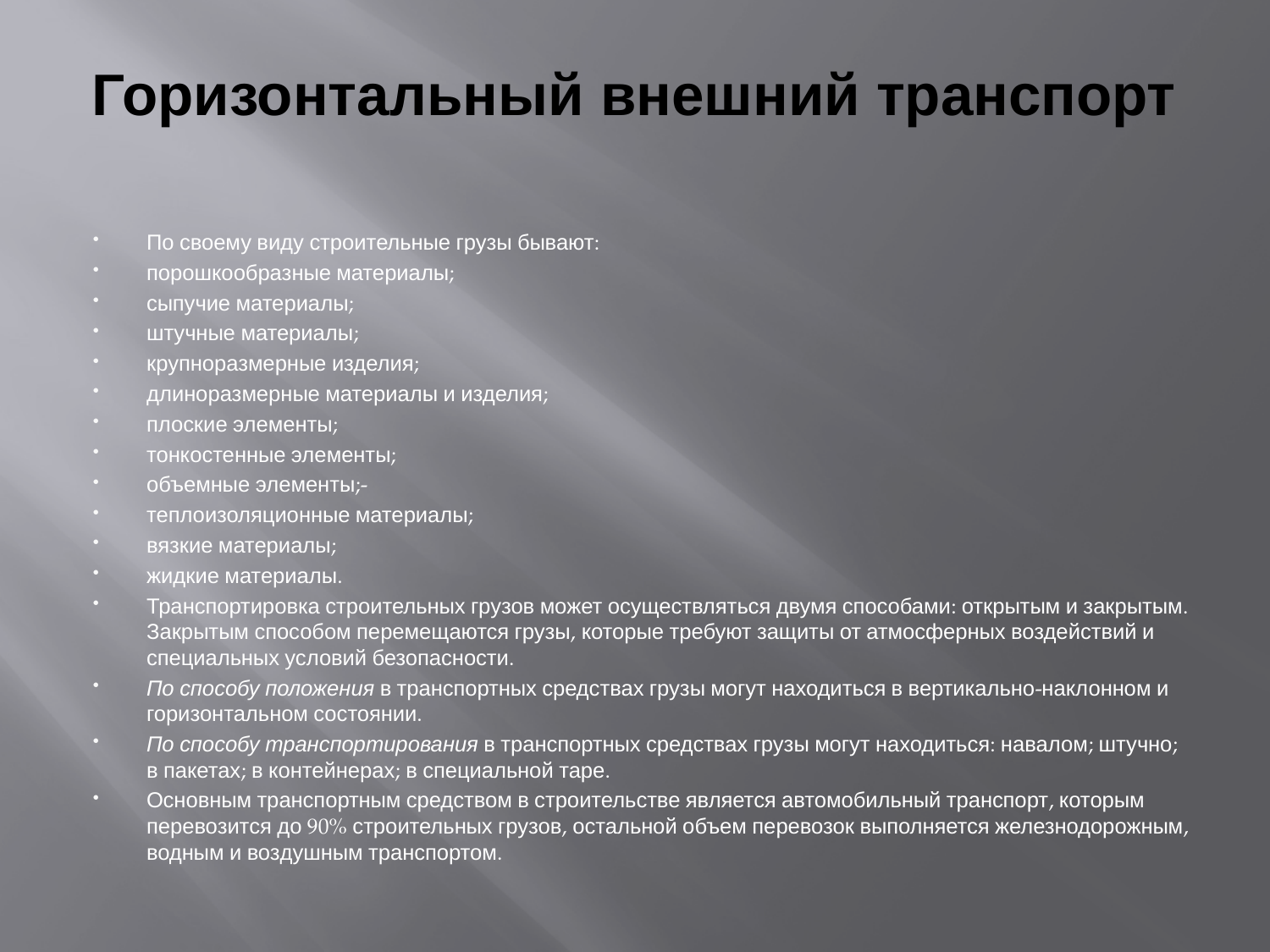

# Горизонтальный внешний транспорт
По своему виду строительные грузы бывают:
порошкообразные материалы;
сыпучие материалы;
штучные материалы;
крупноразмерные изделия;
длиноразмерные материалы и изделия;
плоские элементы;
тонкостенные элементы;
объемные элементы;-
теплоизоляционные материалы;
вязкие материалы;
жидкие материалы.
Транспортировка строительных грузов может осуществляться двумя способами: открытым и закрытым. Закрытым способом перемещаются грузы, которые требуют защиты от атмосферных воздействий и специальных условий безопасности.
По способу положения в транспортных средствах грузы могут находиться в вертикально-наклонном и горизонтальном состоянии.
По способу транспортирования в транспортных средствах грузы могут находиться: навалом; штучно; в пакетах; в контейнерах; в специальной таре.
Основным транспортным средством в строительстве является автомо­бильный транспорт, которым перевозится до 90% строительных грузов, остальной объем перевозок выполняется железнодорожным, водным и воз­душным транспортом.